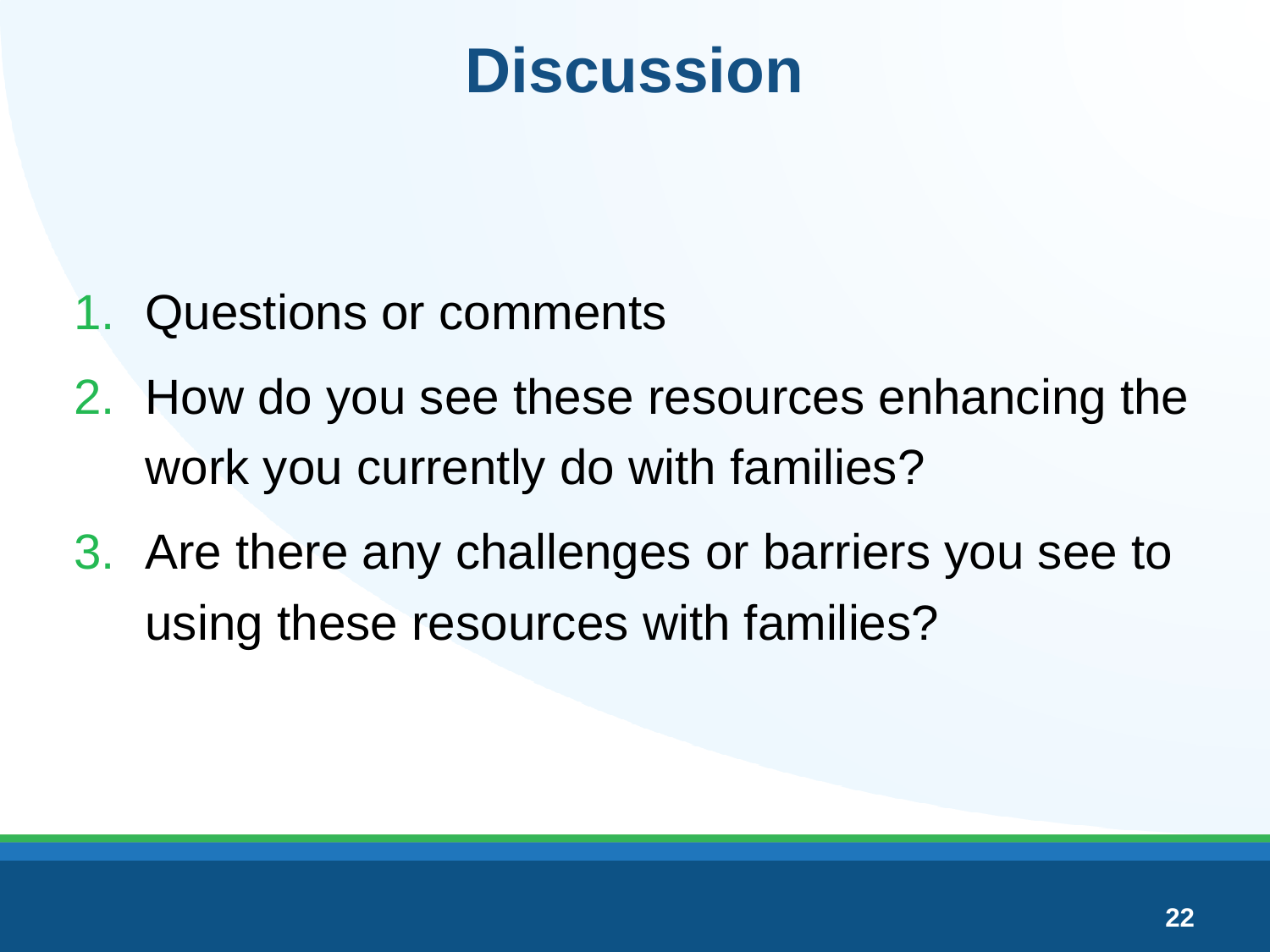

# Discussion

Questions or comments
How do you see these resources enhancing the work you currently do with families?
Are there any challenges or barriers you see to using these resources with families?
22